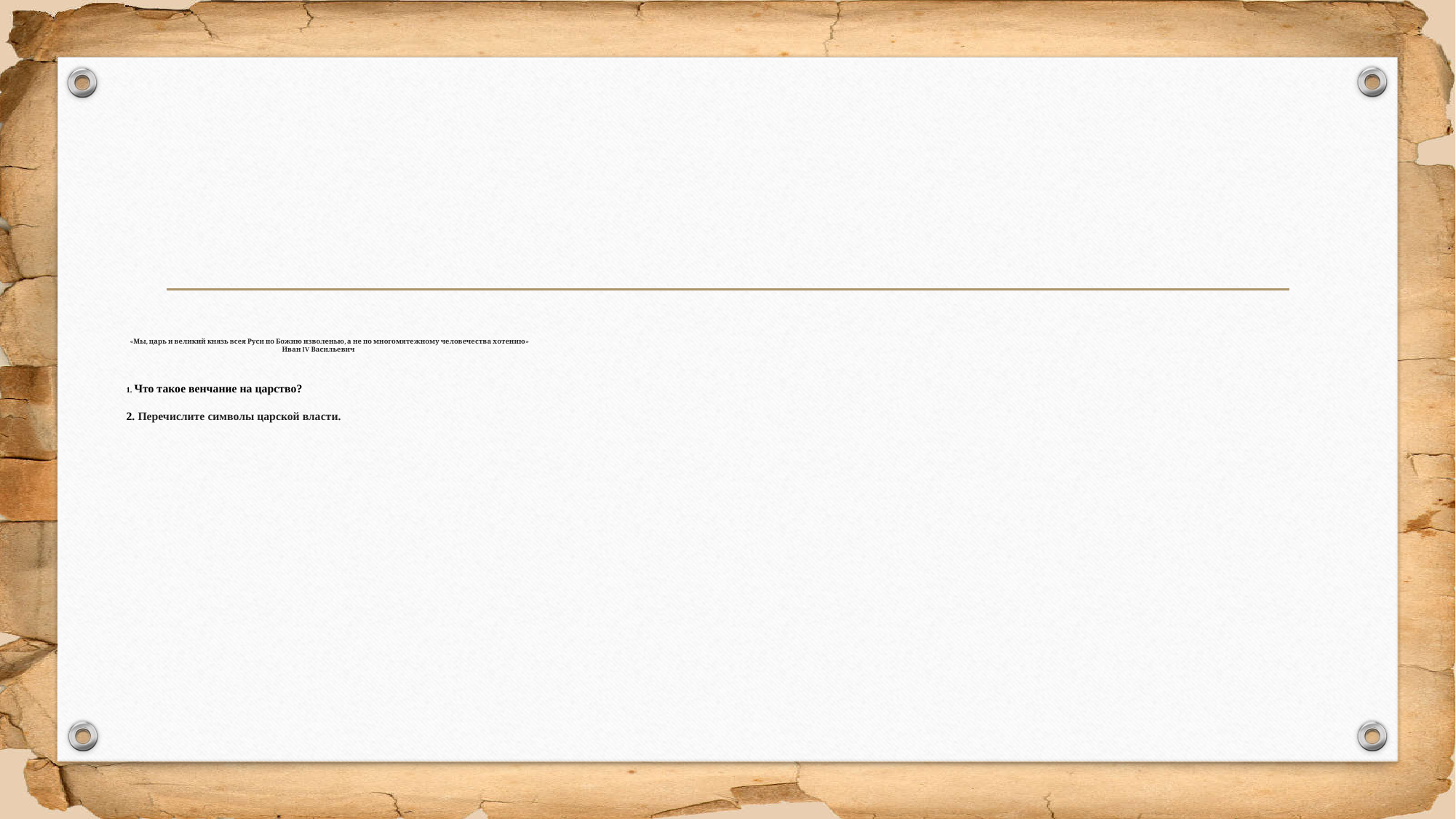

# «Мы, царь и великий князь всея Руси по Божию изволенью, а не по многомятежному человечества хотению» Иван IV Васильевич 1. Что такое венчание на царство? 2. Перечислите символы царской власти.